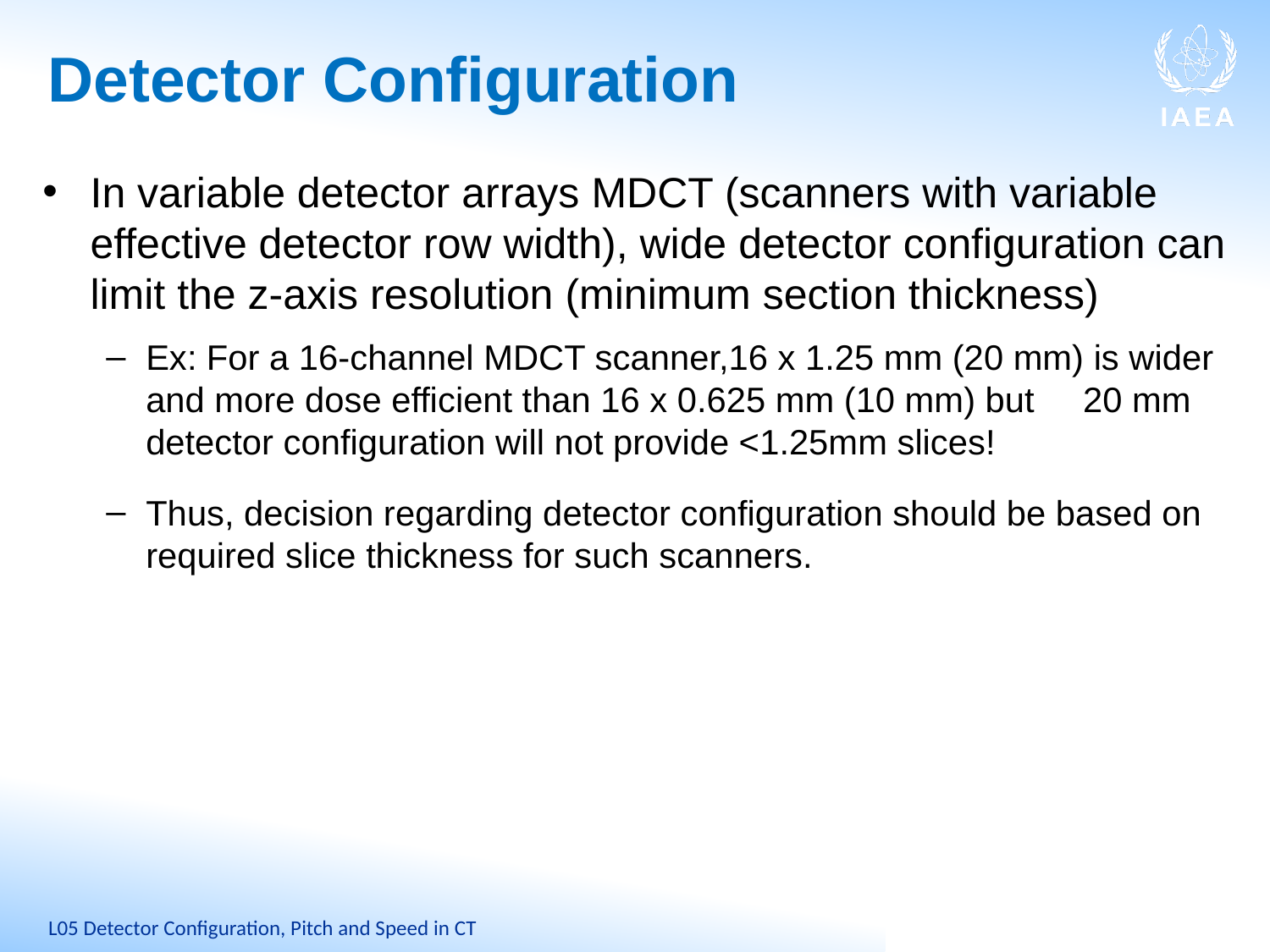

# Detector Configuration
In variable detector arrays MDCT (scanners with variable effective detector row width), wide detector configuration can limit the z-axis resolution (minimum section thickness)
Ex: For a 16-channel MDCT scanner,16 x 1.25 mm (20 mm) is wider and more dose efficient than 16 x 0.625 mm (10 mm) but     20 mm detector configuration will not provide <1.25mm slices!
Thus, decision regarding detector configuration should be based on required slice thickness for such scanners.